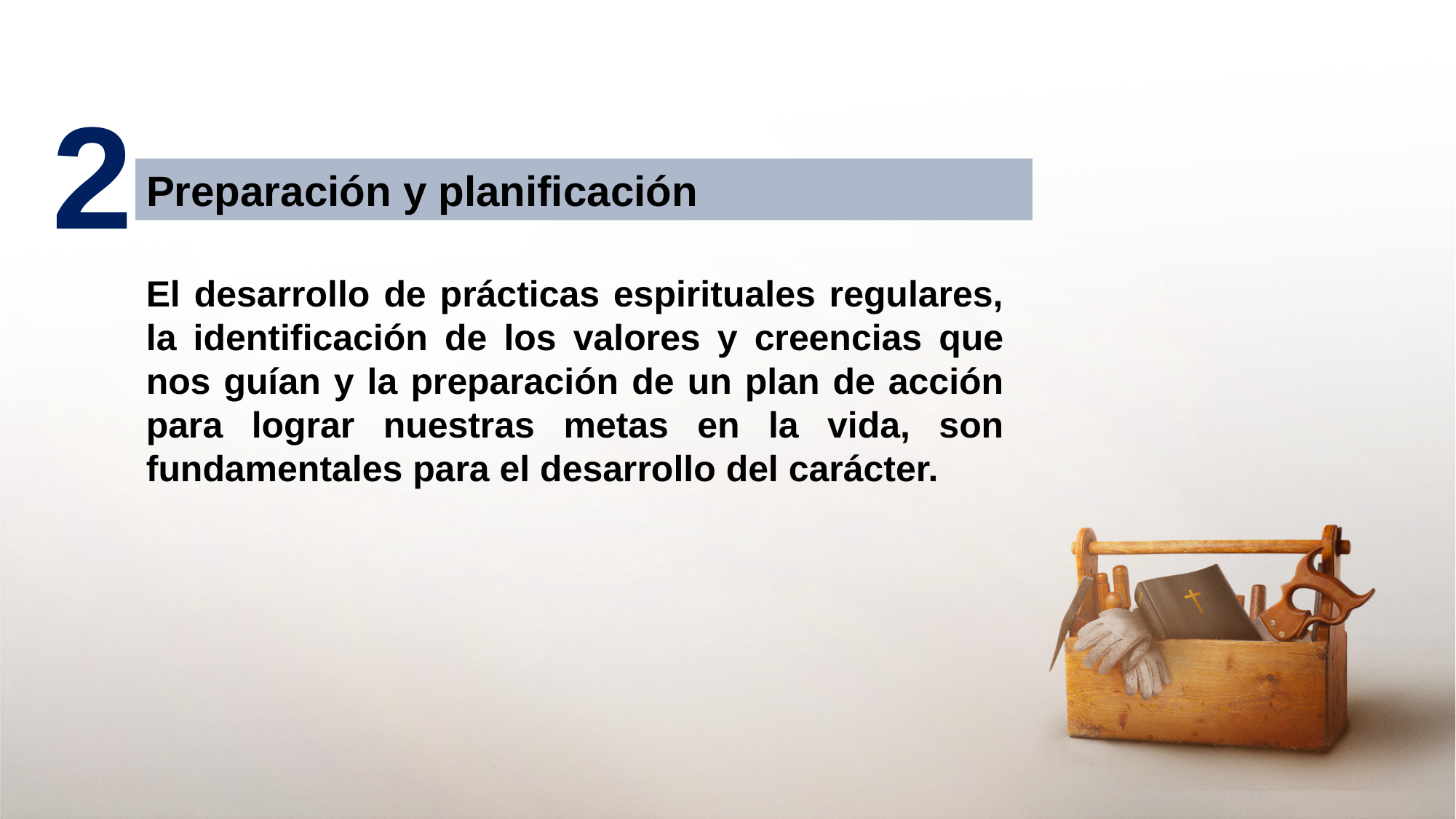

2
Preparación y planificación
El desarrollo de prácticas espirituales regulares, la identificación de los valores y creencias que nos guían y la preparación de un plan de acción para lograr nuestras metas en la vida, son fundamentales para el desarrollo del carácter.